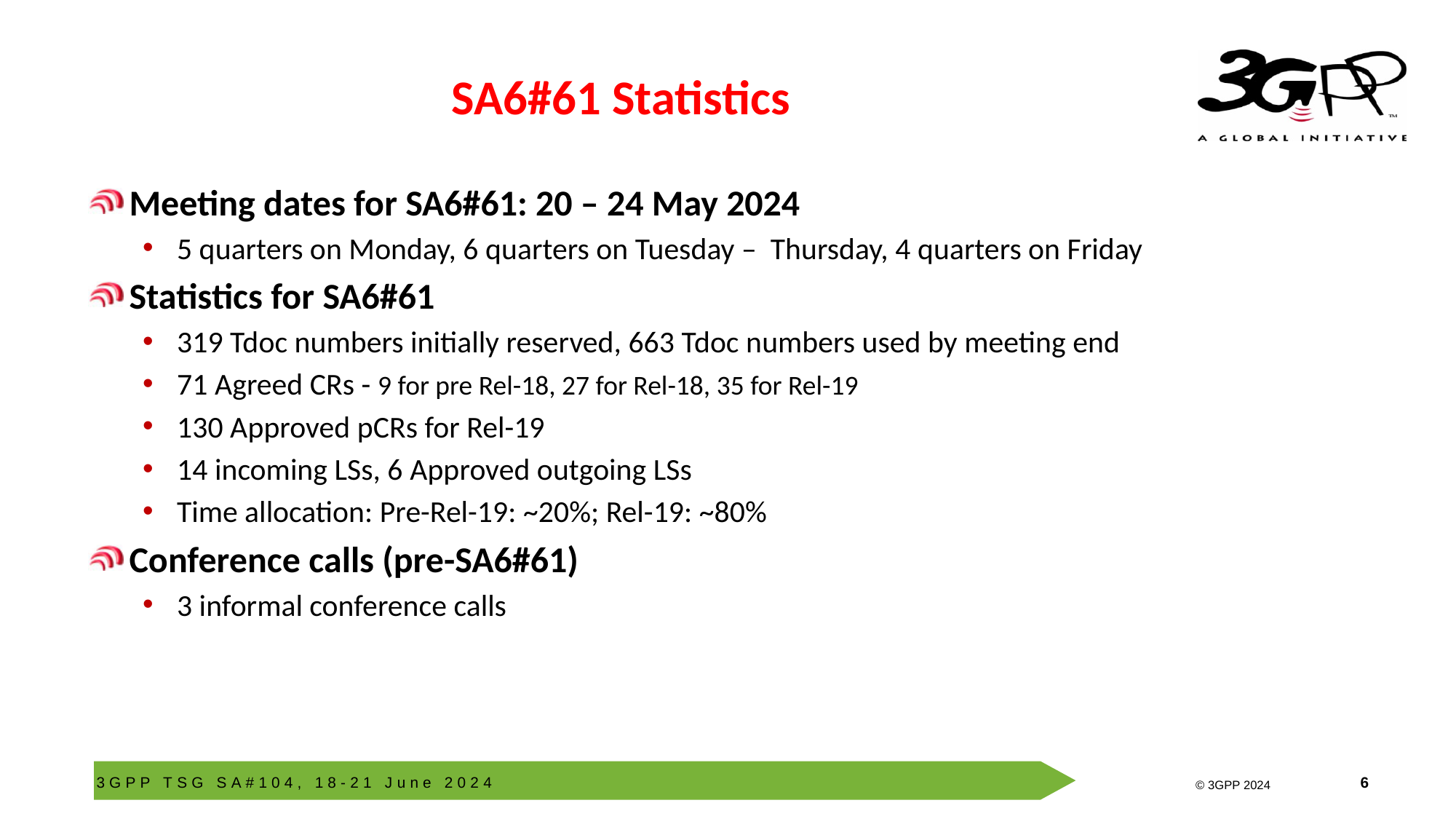

# SA6#61 Statistics
Meeting dates for SA6#61: 20 – 24 May 2024
5 quarters on Monday, 6 quarters on Tuesday –  Thursday, 4 quarters on Friday
Statistics for SA6#61
319 Tdoc numbers initially reserved, 663 Tdoc numbers used by meeting end
71 Agreed CRs - 9 for pre Rel-18, 27 for Rel-18, 35 for Rel-19
130 Approved pCRs for Rel-19
14 incoming LSs, 6 Approved outgoing LSs
Time allocation: Pre-Rel-19: ~20%; Rel-19: ~80%
Conference calls (pre-SA6#61)
3 informal conference calls